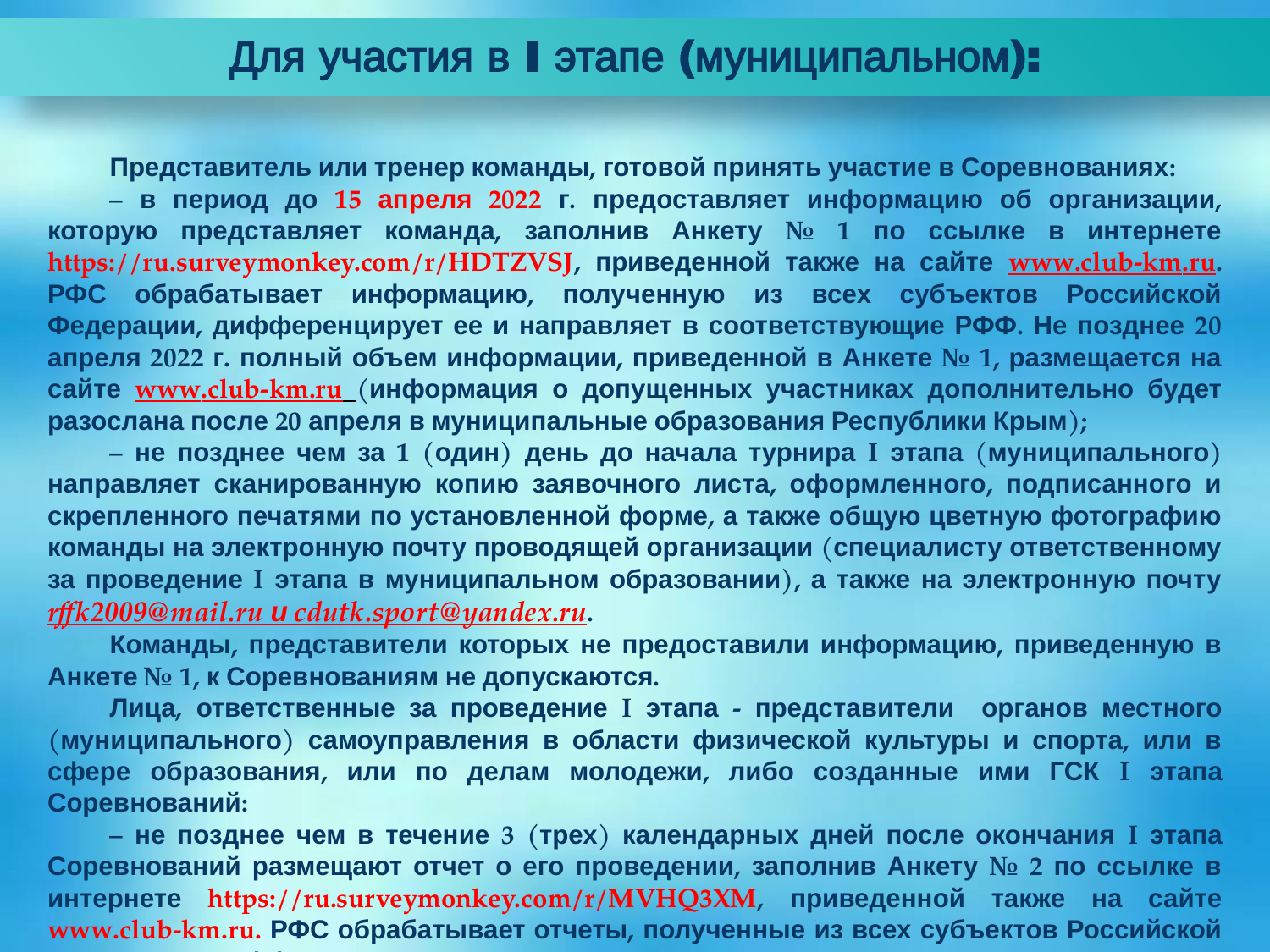

Для участия в I этапе (муниципальном):
Представитель или тренер команды, готовой принять участие в Соревнованиях:
– в период до 15 апреля 2022 г. предоставляет информацию об организации, которую представляет команда, заполнив Анкету № 1 по ссылке в интернете https://ru.surveymonkey.com/r/HDTZVSJ, приведенной также на сайте www.club-km.ru. РФС обрабатывает информацию, полученную из всех субъектов Российской Федерации, дифференцирует ее и направляет в соответствующие РФФ. Не позднее 20 апреля 2022 г. полный объем информации, приведенной в Анкете № 1, размещается на сайте www.club-km.ru (информация о допущенных участниках дополнительно будет разослана после 20 апреля в муниципальные образования Республики Крым);
– не позднее чем за 1 (один) день до начала турнира I этапа (муниципального) направляет сканированную копию заявочного листа, оформленного, подписанного и скрепленного печатями по установленной форме, а также общую цветную фотографию команды на электронную почту проводящей организации (специалисту ответственному за проведение I этапа в муниципальном образовании), а также на электронную почту rffk2009@mail.ru и cdutk.sport@yandex.ru.
Команды, представители которых не предоставили информацию, приведенную в Анкете № 1, к Соревнованиям не допускаются.
Лица, ответственные за проведение I этапа - представители  органов местного (муниципального) самоуправления в области физической культуры и спорта, или в сфере образования, или по делам молодежи, либо созданные ими ГСК I этапа Соревнований:
– не позднее чем в течение 3 (трех) календарных дней после окончания I этапа Соревнований размещают отчет о его проведении, заполнив Анкету № 2 по ссылке в интернете https://ru.surveymonkey.com/r/MVHQ3XM, приведенной также на сайте www.club-km.ru. РФС обрабатывает отчеты, полученные из всех субъектов Российской Федерации, дифференцирует их и направляет в соответствующие РФФ, а также в АНО «Клуб «Кожаный мяч» для размещения на сайте www.club-km.ru.